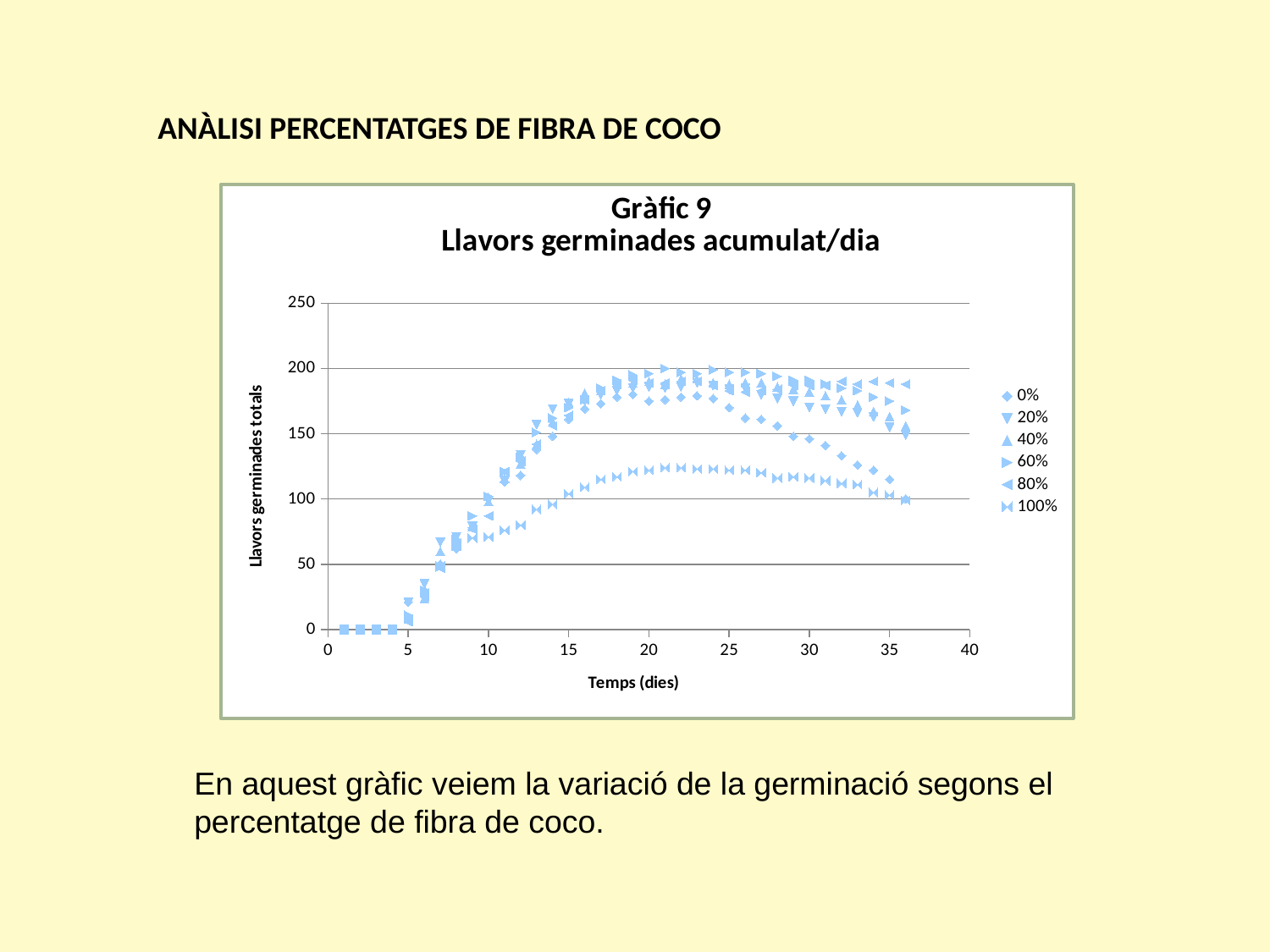

ANÀLISI PERCENTATGES DE FIBRA DE COCO

### Chart: Gràfic 9
Llavors germinades acumulat/dia

| Category |  |  |  |  |  |  |
|---|---|---|---|---|---|---|
En aquest gràfic veiem la variació de la germinació segons el percentatge de fibra de coco.